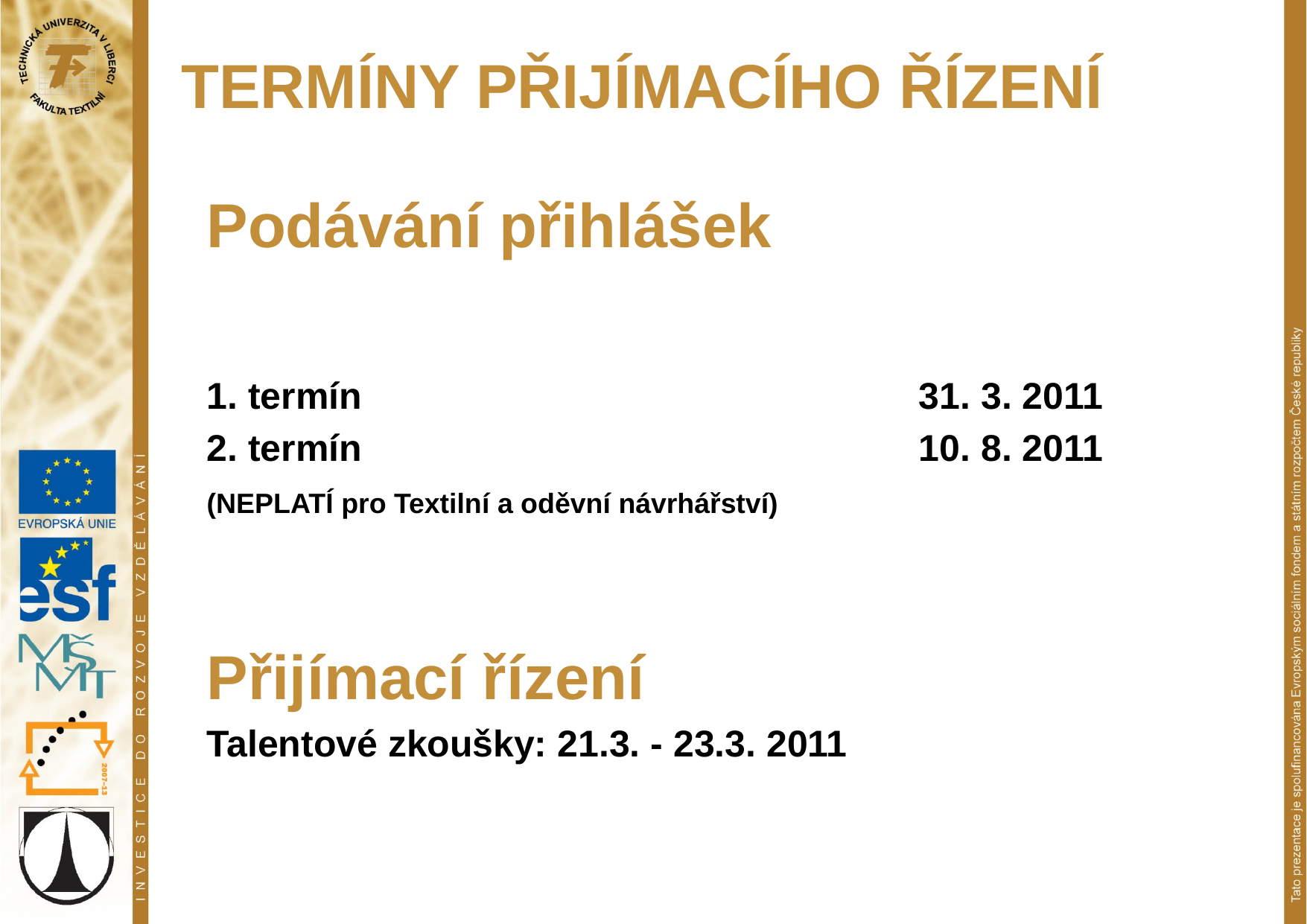

TERMÍNY PŘIJÍMACÍHO ŘÍZENÍ
Podávání přihlášek

1. termín 					31. 3. 2011
2. termín 					10. 8. 2011
(NEPLATÍ pro Textilní a oděvní návrhářství)

Přijímací řízení
Talentové zkoušky: 21.3. - 23.3. 2011